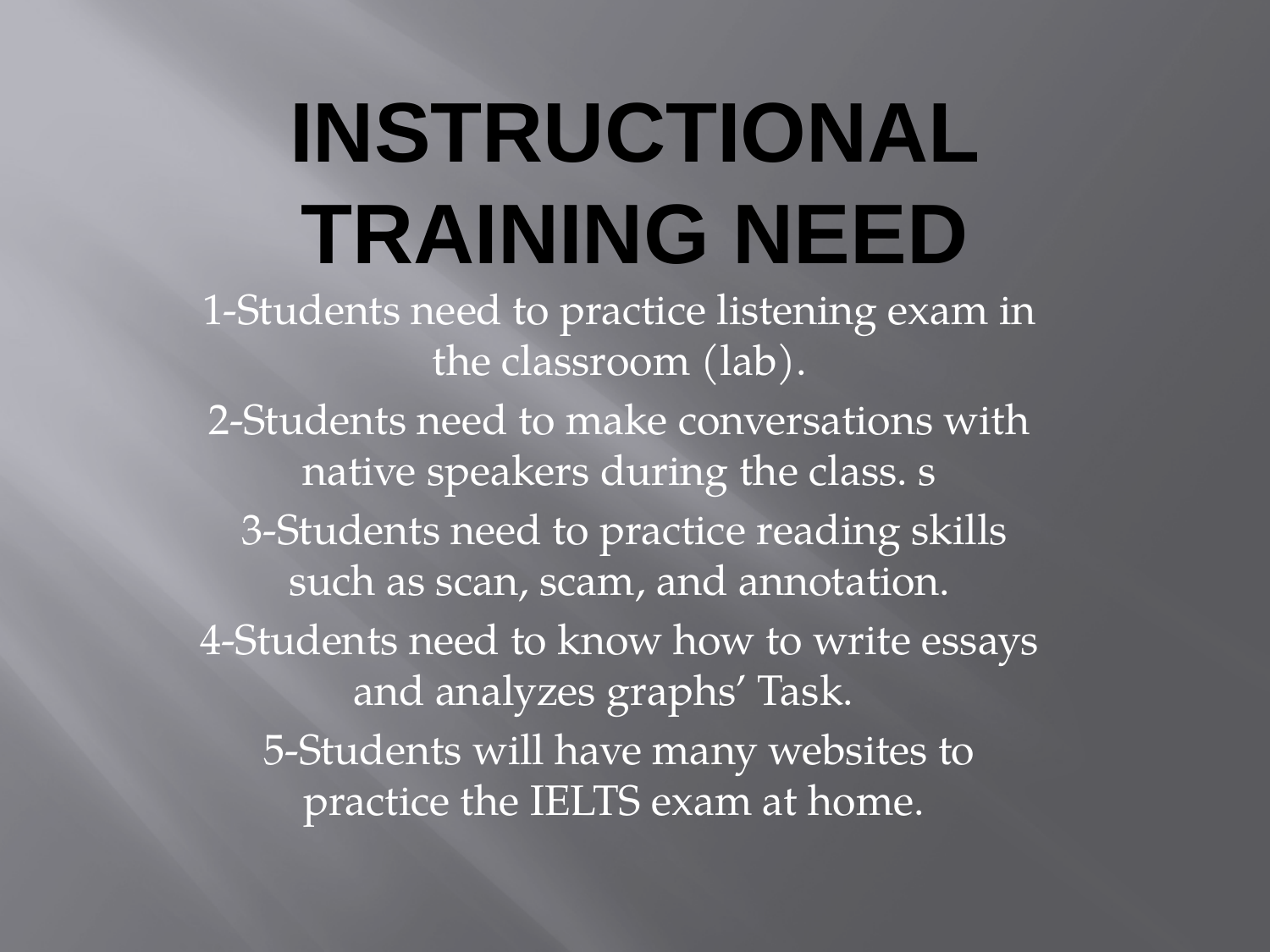

# Instructional Training Need
1-Students need to practice listening exam in the classroom (lab).
2-Students need to make conversations with native speakers during the class. s
 3-Students need to practice reading skills such as scan, scam, and annotation.
4-Students need to know how to write essays and analyzes graphs’ Task.
5-Students will have many websites to practice the IELTS exam at home.